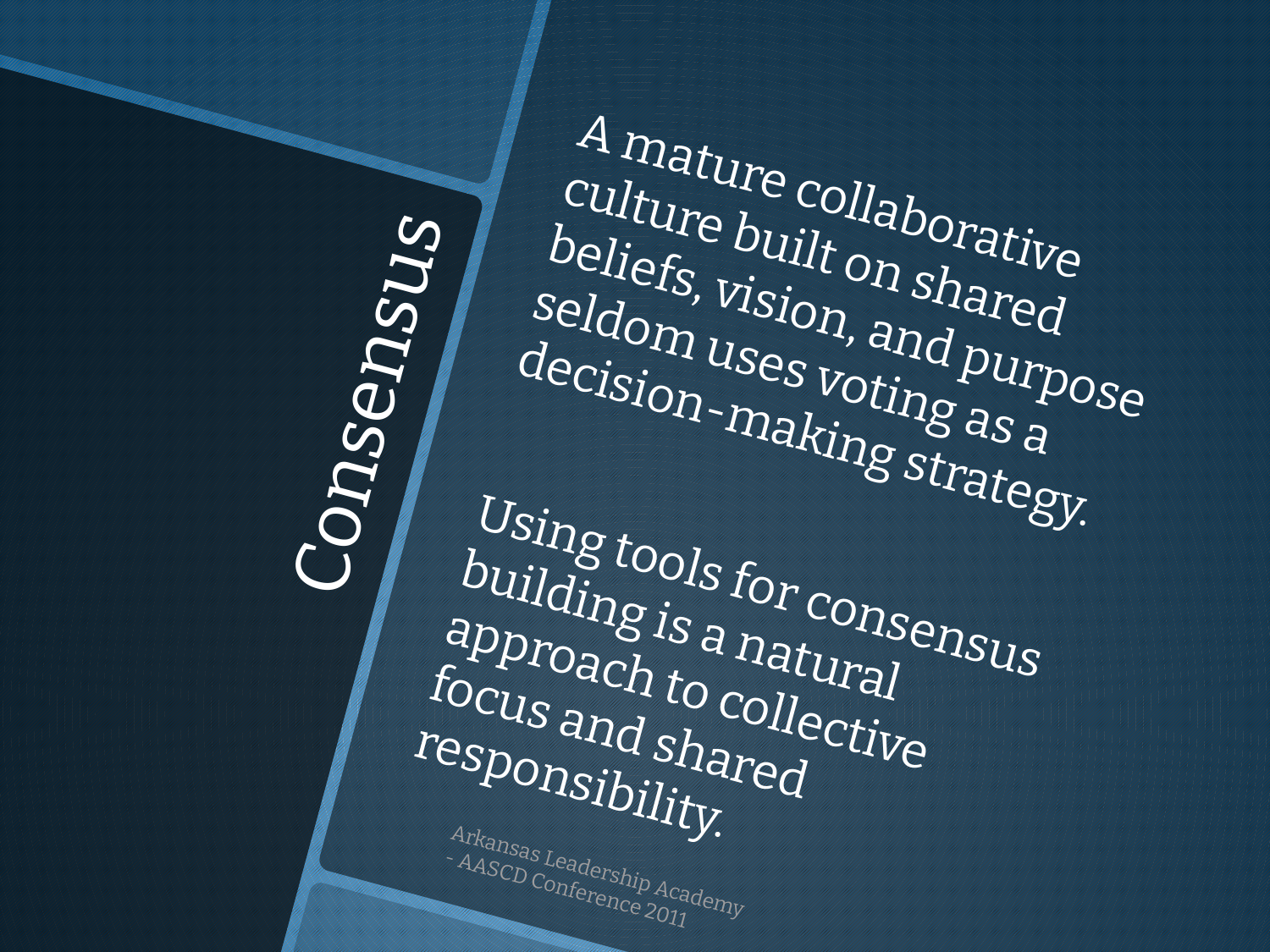

A mature collaborative culture built on shared beliefs, vision, and purpose seldom uses voting as a decision-making strategy.

Using tools for consensus building is a natural approach to collective focus and shared responsibility.
# Consensus
Arkansas Leadership Academy - AASCD Conference 2011